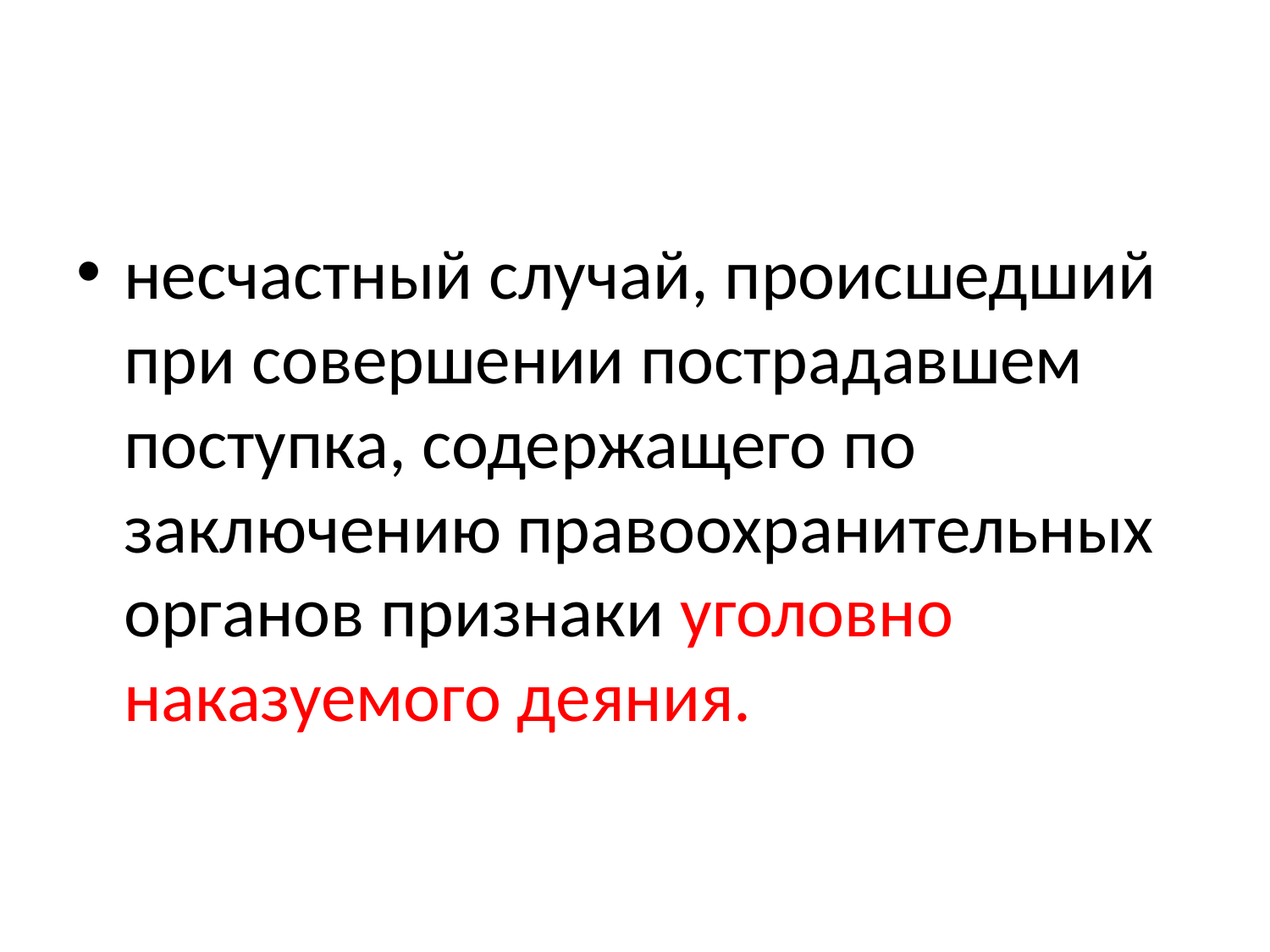

#
несчастный случай, происшедший  при совершении пострадавшем поступка, содержащего по заключению правоохранительных органов признаки уголовно наказуемого деяния.